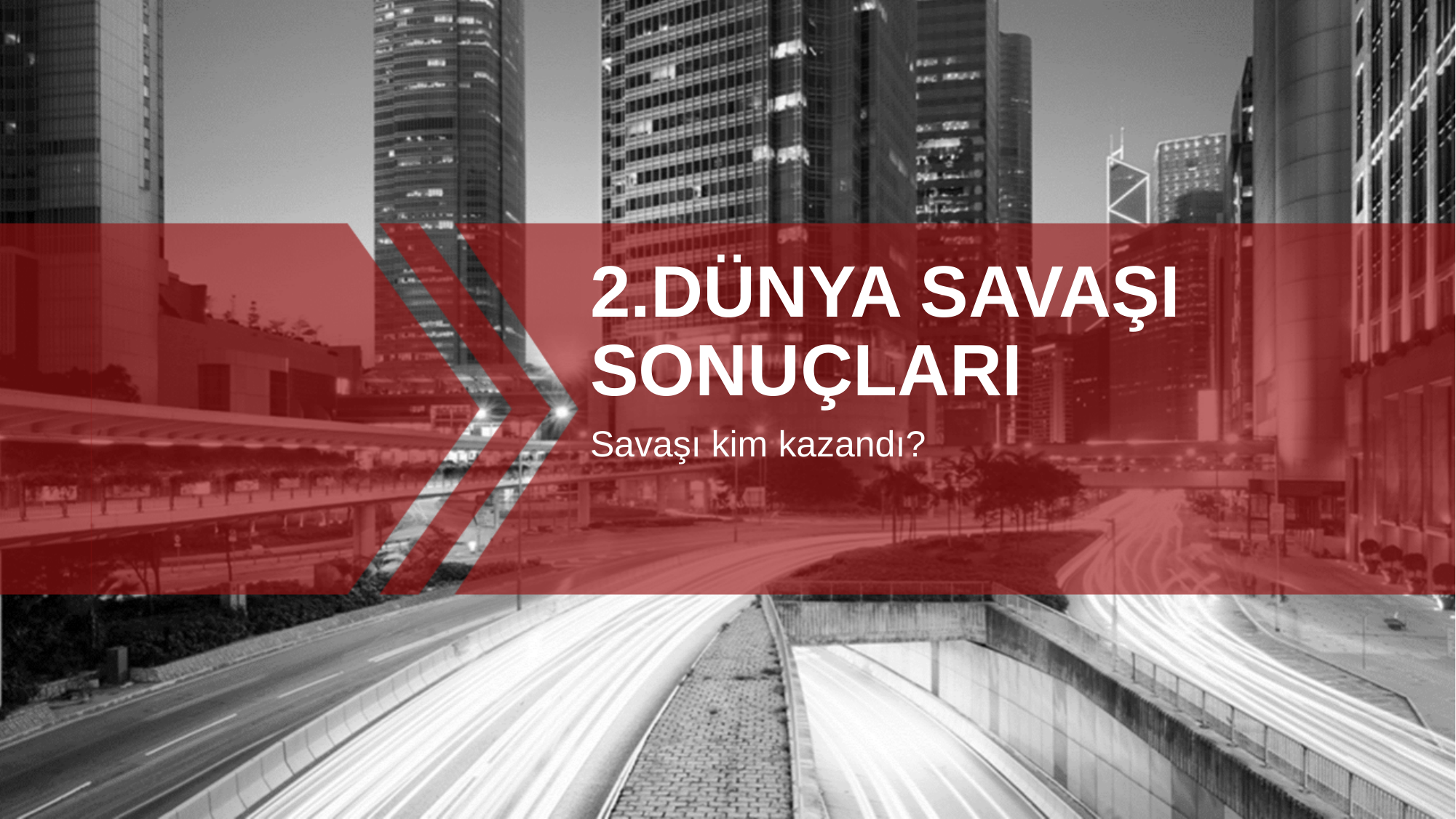

# 2.DÜNYA SAVAŞI SONUÇLARI
Savaşı kim kazandı?